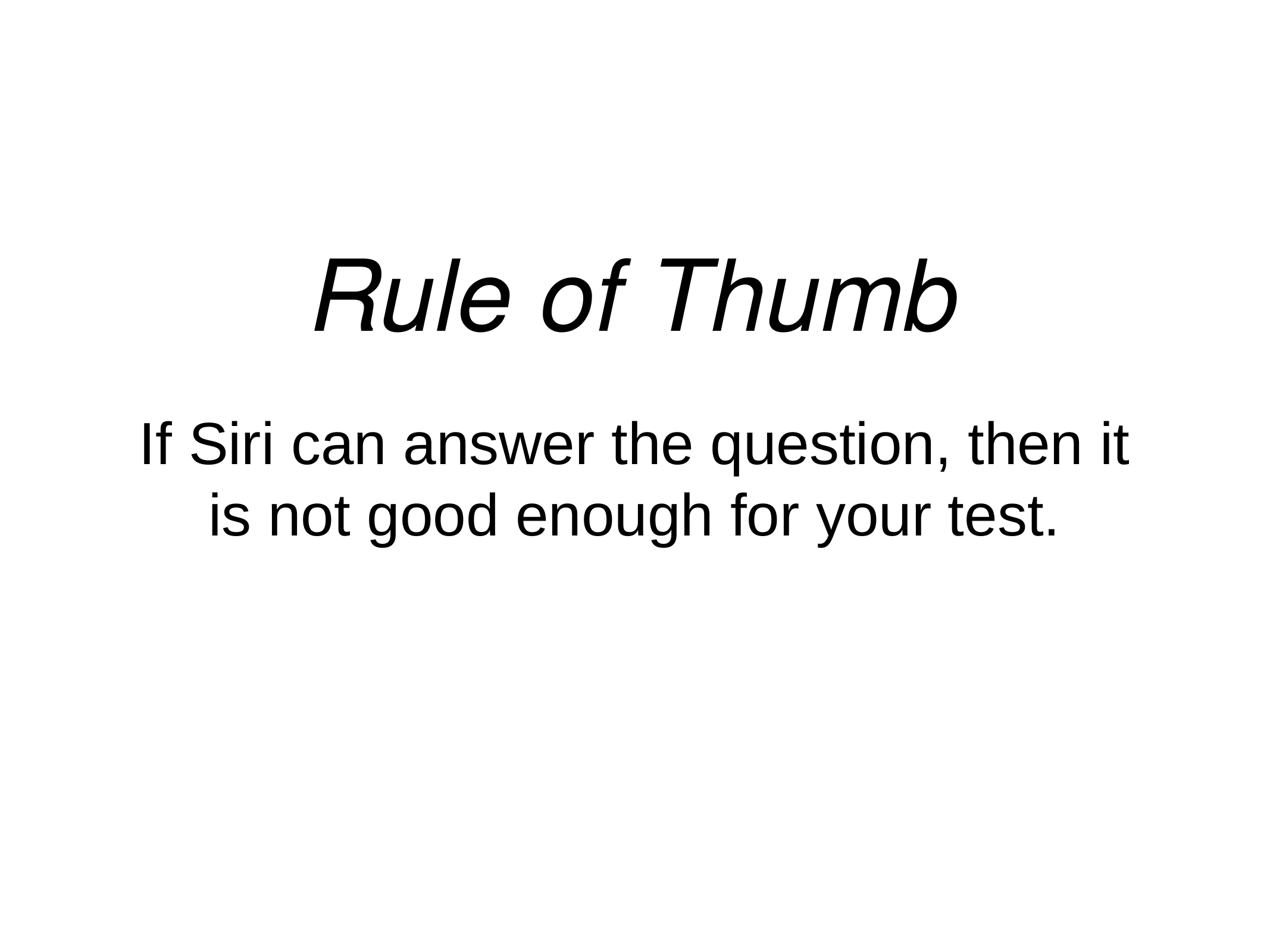

Rule of Thumb
# If Siri can answer the question, then it is not good enough for your test.